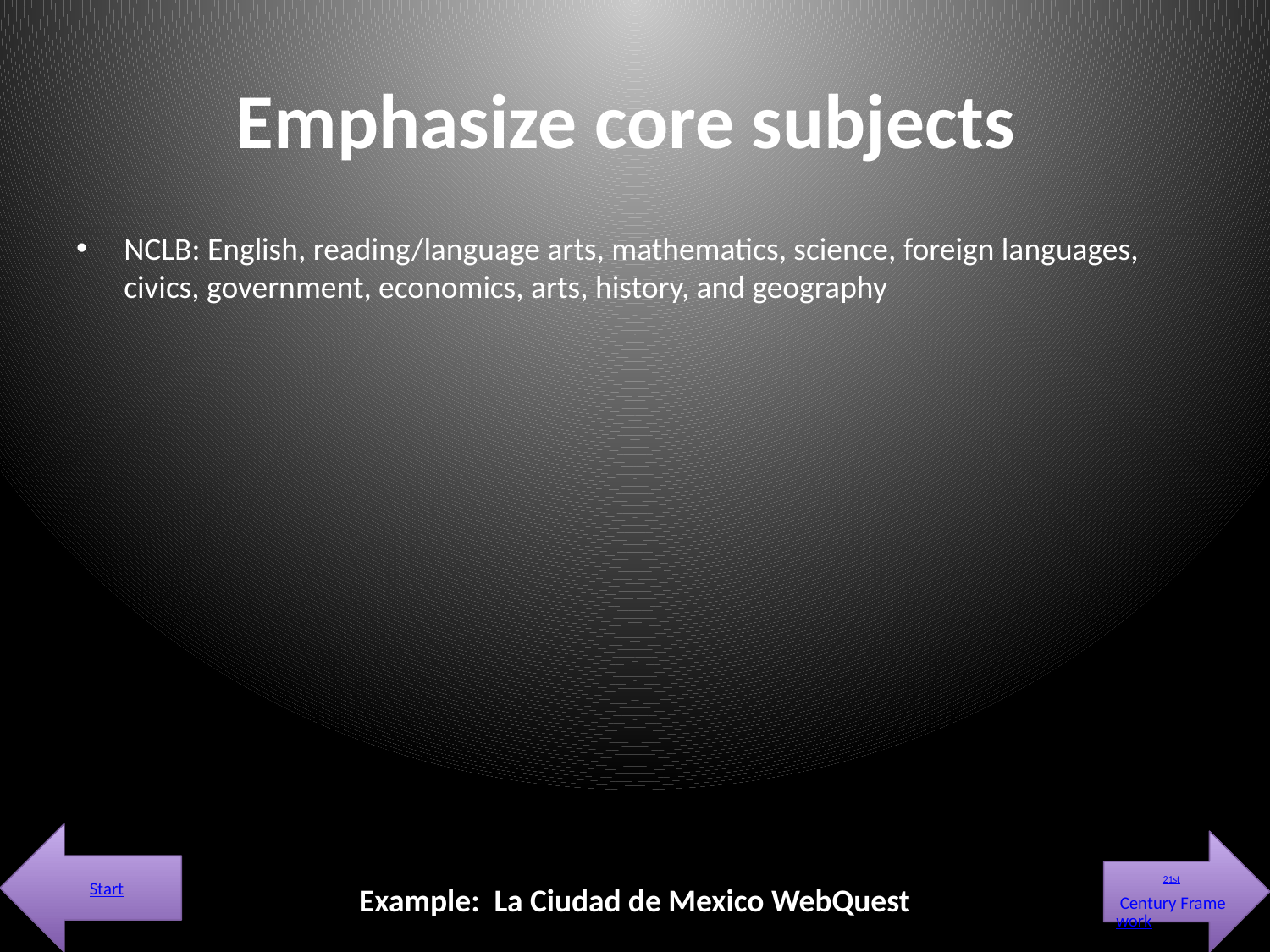

# Emphasize core subjects
NCLB: English, reading/language arts, mathematics, science, foreign languages, civics, government, economics, arts, history, and geography

Start
21st Century Framework
Example:  La Ciudad de Mexico WebQuest